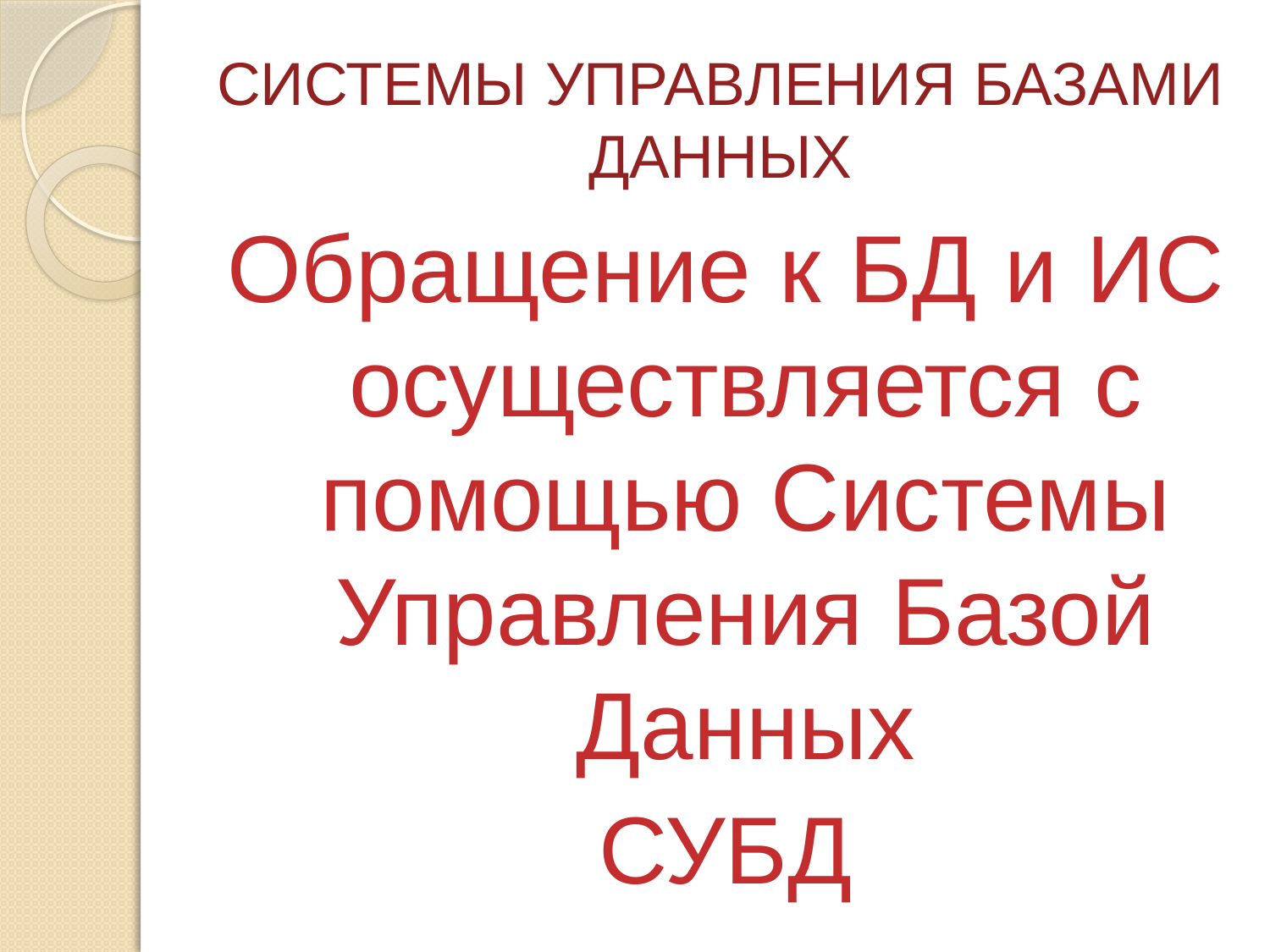

# СИСТЕМЫ УПРАВЛЕНИЯ БАЗАМИ ДАННЫХ
Обращение к БД и ИС осуществляется с помощью Системы Управления Базой Данных
СУБД